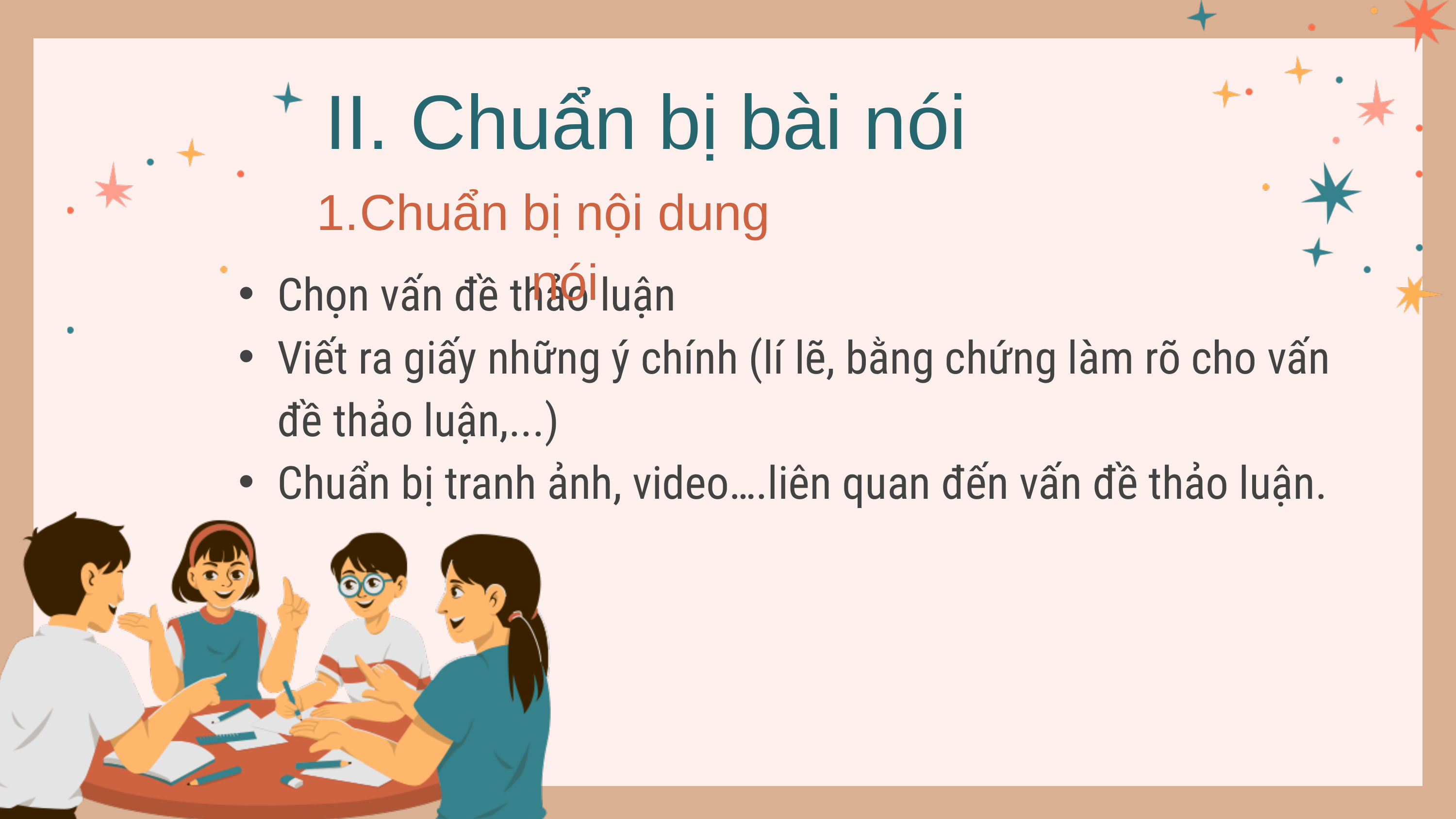

II. Chuẩn bị bài nói

Chuẩn bị nội dung nói
Chọn vấn đề thảo luận
Viết ra giấy những ý chính (lí lẽ, bằng chứng làm rõ cho vấn đề thảo luận,...)
Chuẩn bị tranh ảnh, video….liên quan đến vấn đề thảo luận.